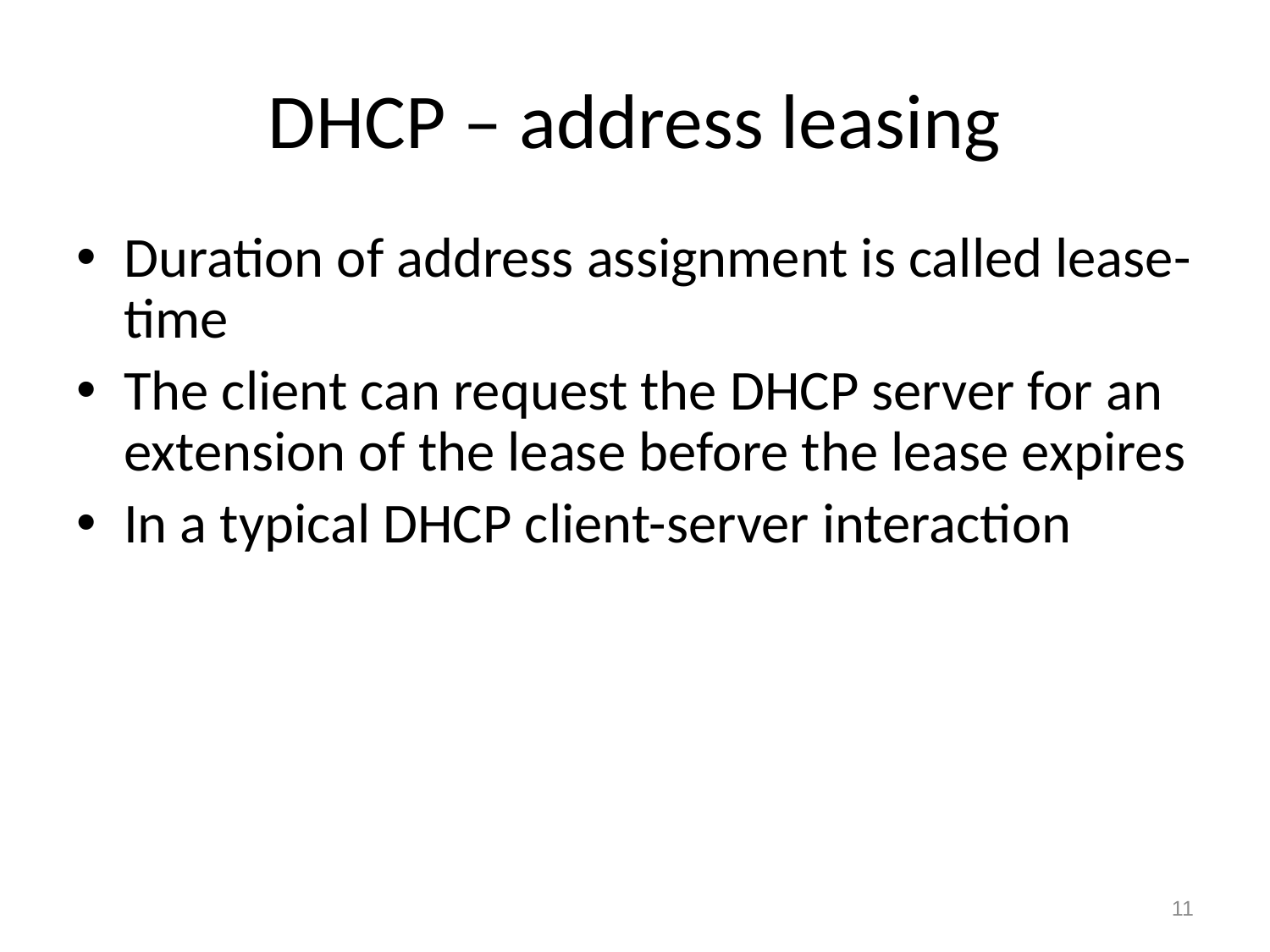

# DHCP – address leasing
Duration of address assignment is called lease-time
The client can request the DHCP server for an extension of the lease before the lease expires
In a typical DHCP client-server interaction
11